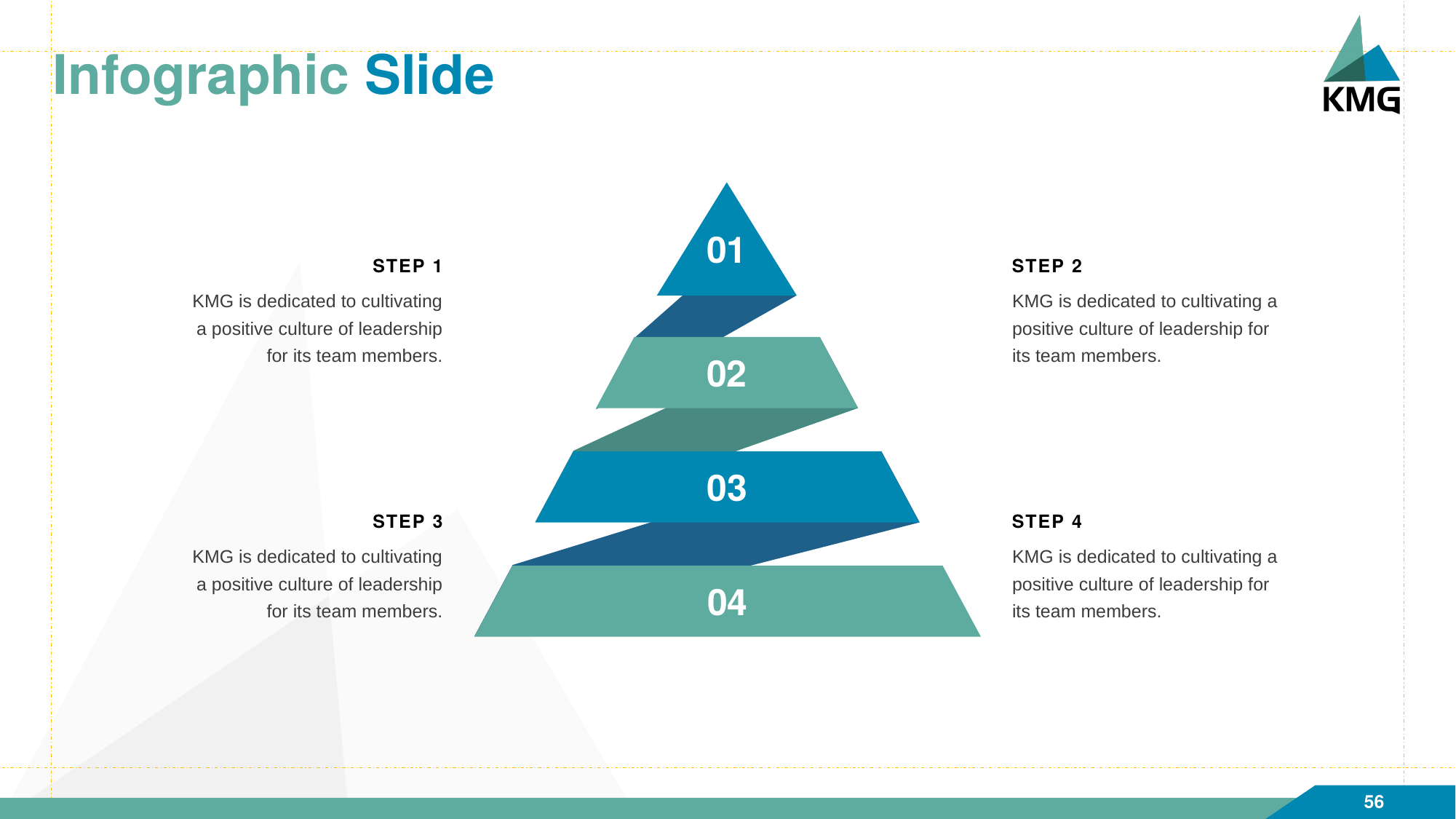

# Infographic Slide
01

STEP 1
STEP 2
KMG is dedicated to cultivating a positive culture of leadership for its team members.
KMG is dedicated to cultivating a positive culture of leadership for its team members.

02

03
STEP 3
STEP 4
KMG is dedicated to cultivating a positive culture of leadership for its team members.
KMG is dedicated to cultivating a positive culture of leadership for its team members.
04